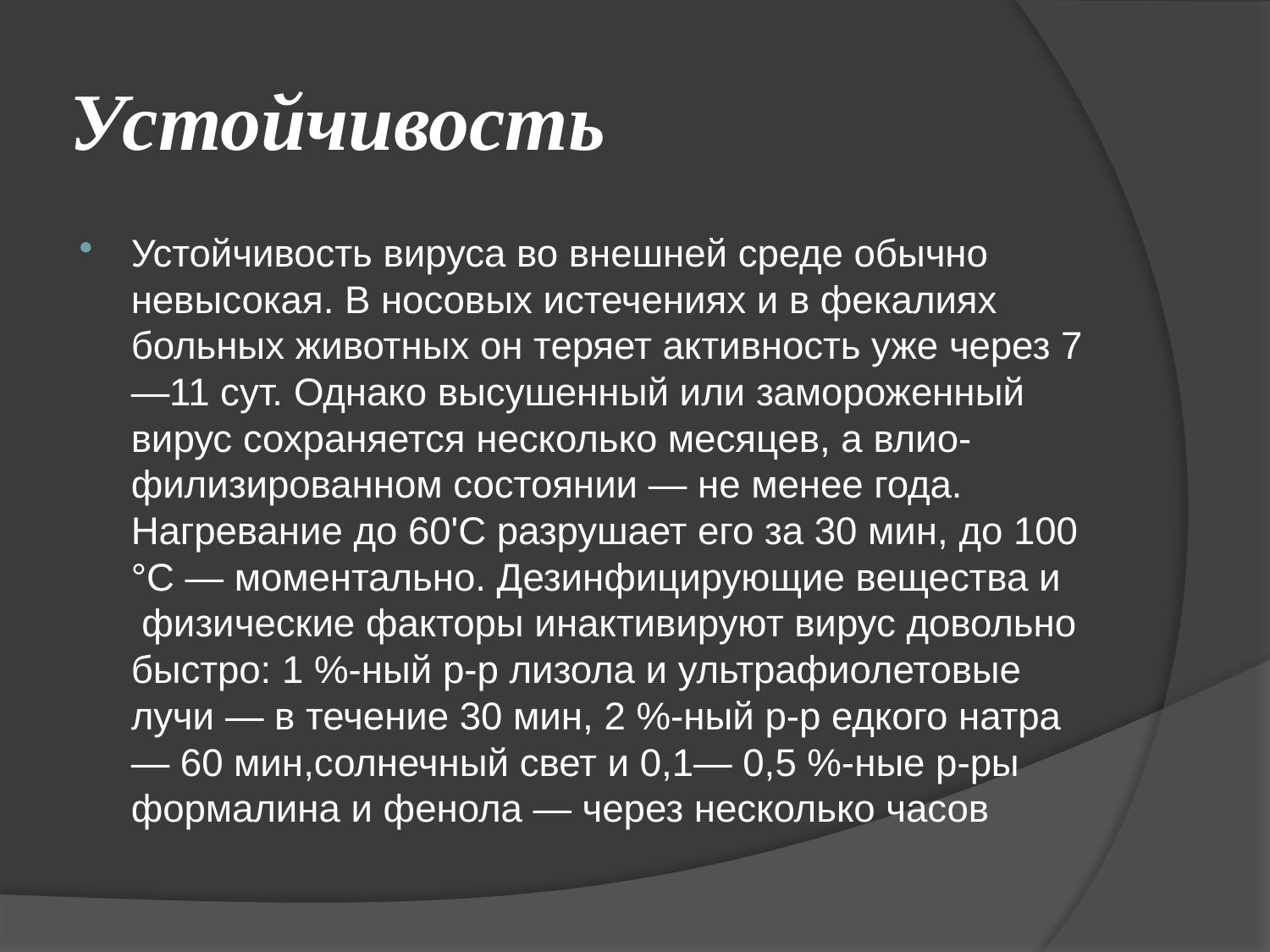

# Устойчивость
Устойчивость вируса во внешней среде обычно невысокая. В носовых истечениях и в фекалиях больных животных он теряет активность уже через 7—11 сут. Однако высушенный или замороженный вирус сохраняется несколько месяцев, а влио-филизированном состоянии — не менее года. Нагревание до 60'С разрушает его за 30 мин, до 100 °С — моментально. Дезинфицирующие вещества и  физические факторы инактивируют вирус довольно быстро: 1 %-ный р-р лизола и ультрафиолетовые лучи — в течение 30 мин, 2 %-ный р-р едкого натра — 60 мин,солнечный свет и 0,1— 0,5 %-ные р-ры формалина и фенола — через несколько часов